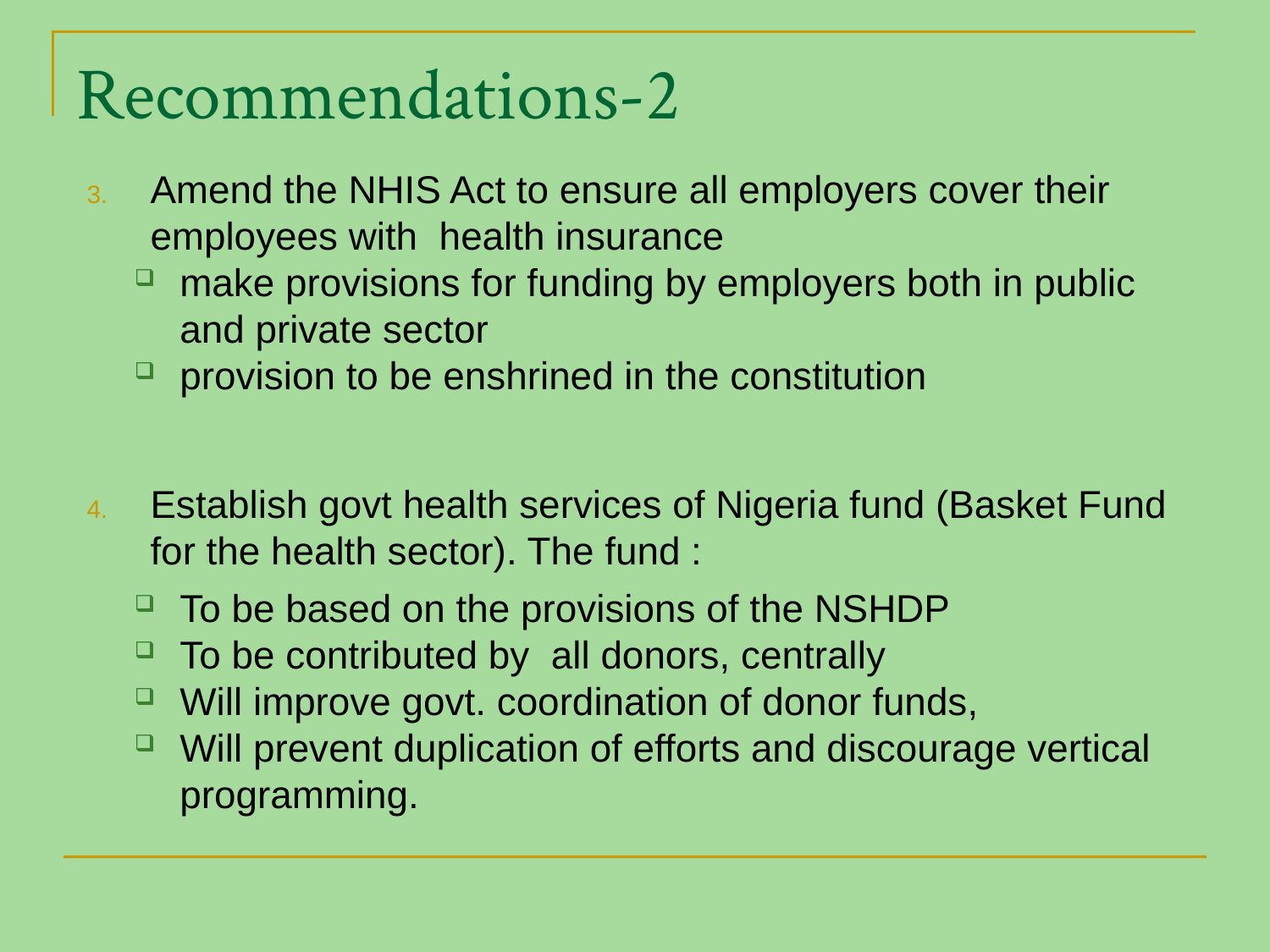

# Recommendations-2
Amend the NHIS Act to ensure all employers cover their employees with  health insurance
make provisions for funding by employers both in public and private sector
provision to be enshrined in the constitution

Establish govt health services of Nigeria fund (Basket Fund for the health sector). The fund :
To be based on the provisions of the NSHDP
To be contributed by  all donors, centrally
Will improve govt. coordination of donor funds,
Will prevent duplication of efforts and discourage vertical programming.